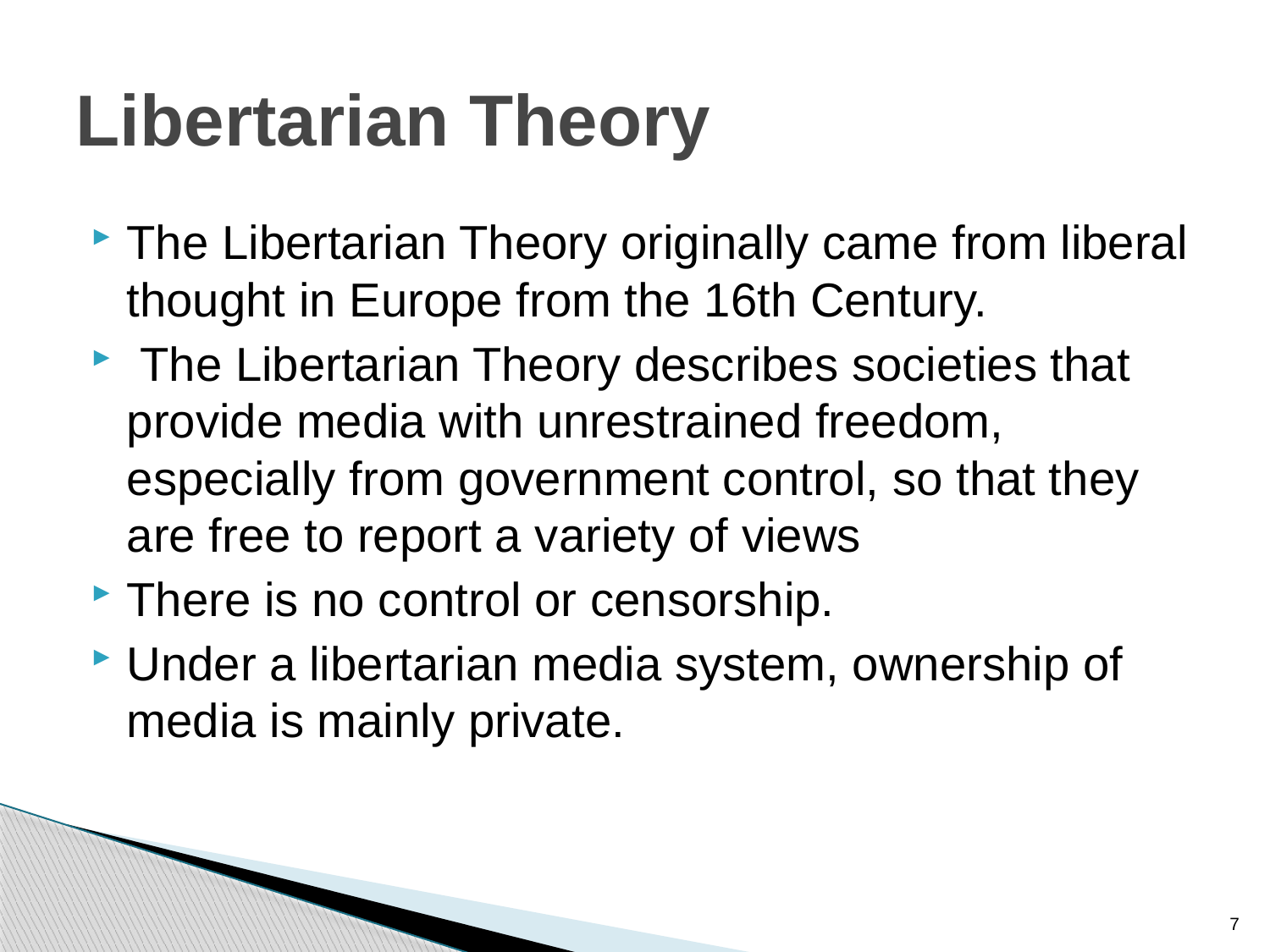

# Libertarian Theory
The Libertarian Theory originally came from liberal thought in Europe from the 16th Century.
 The Libertarian Theory describes societies that provide media with unrestrained freedom, especially from government control, so that they are free to report a variety of views
There is no control or censorship.
Under a libertarian media system, ownership of media is mainly private.
7